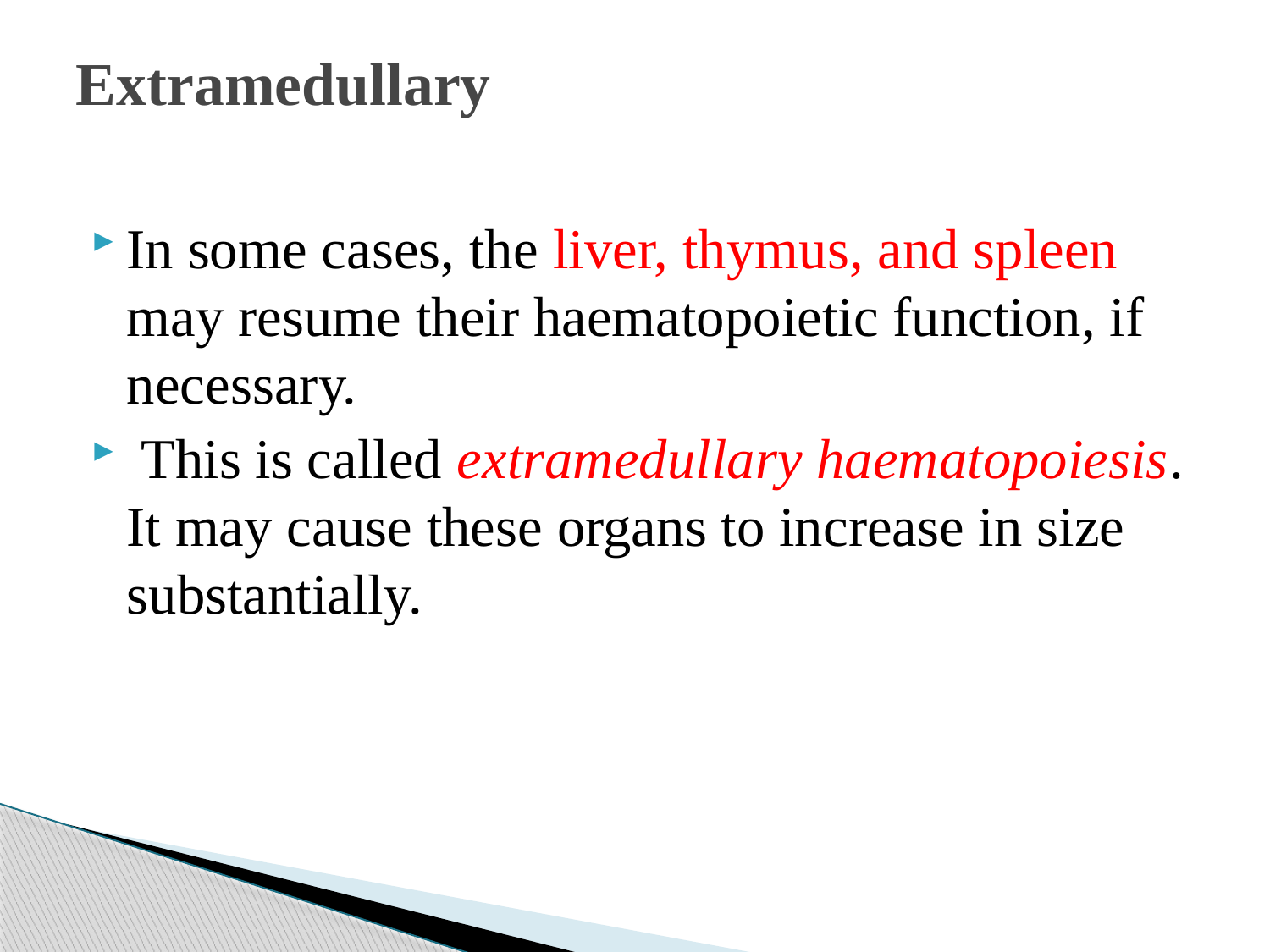

# Extramedullary
In some cases, the liver, thymus, and spleen may resume their haematopoietic function, if necessary.
 This is called extramedullary haematopoiesis. It may cause these organs to increase in size substantially.